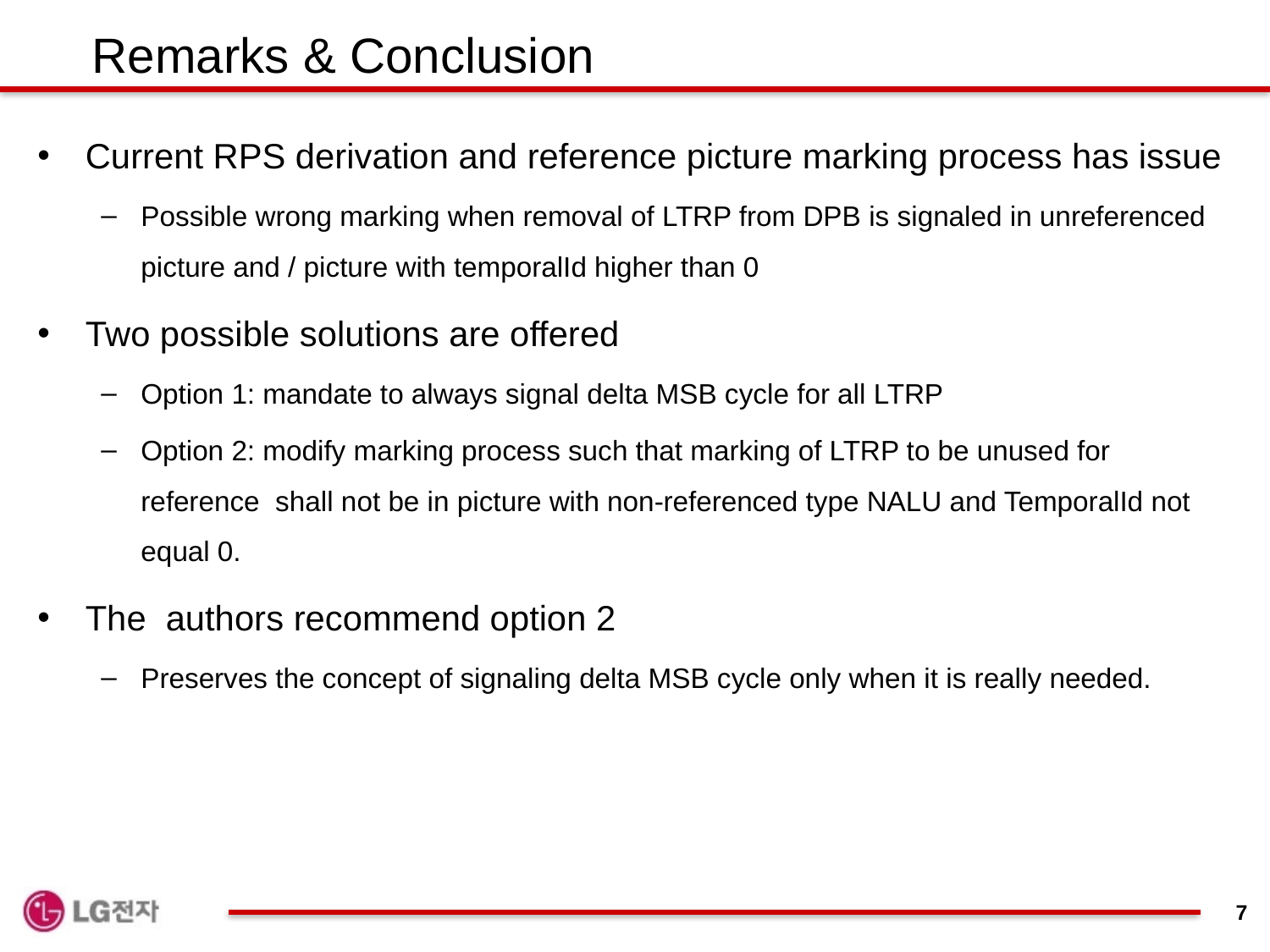

# Remarks & Conclusion
Current RPS derivation and reference picture marking process has issue
Possible wrong marking when removal of LTRP from DPB is signaled in unreferenced picture and / picture with temporalId higher than 0
Two possible solutions are offered
Option 1: mandate to always signal delta MSB cycle for all LTRP
Option 2: modify marking process such that marking of LTRP to be unused for reference  shall not be in picture with non-referenced type NALU and TemporalId not equal 0.
The  authors recommend option 2
Preserves the concept of signaling delta MSB cycle only when it is really needed.
7